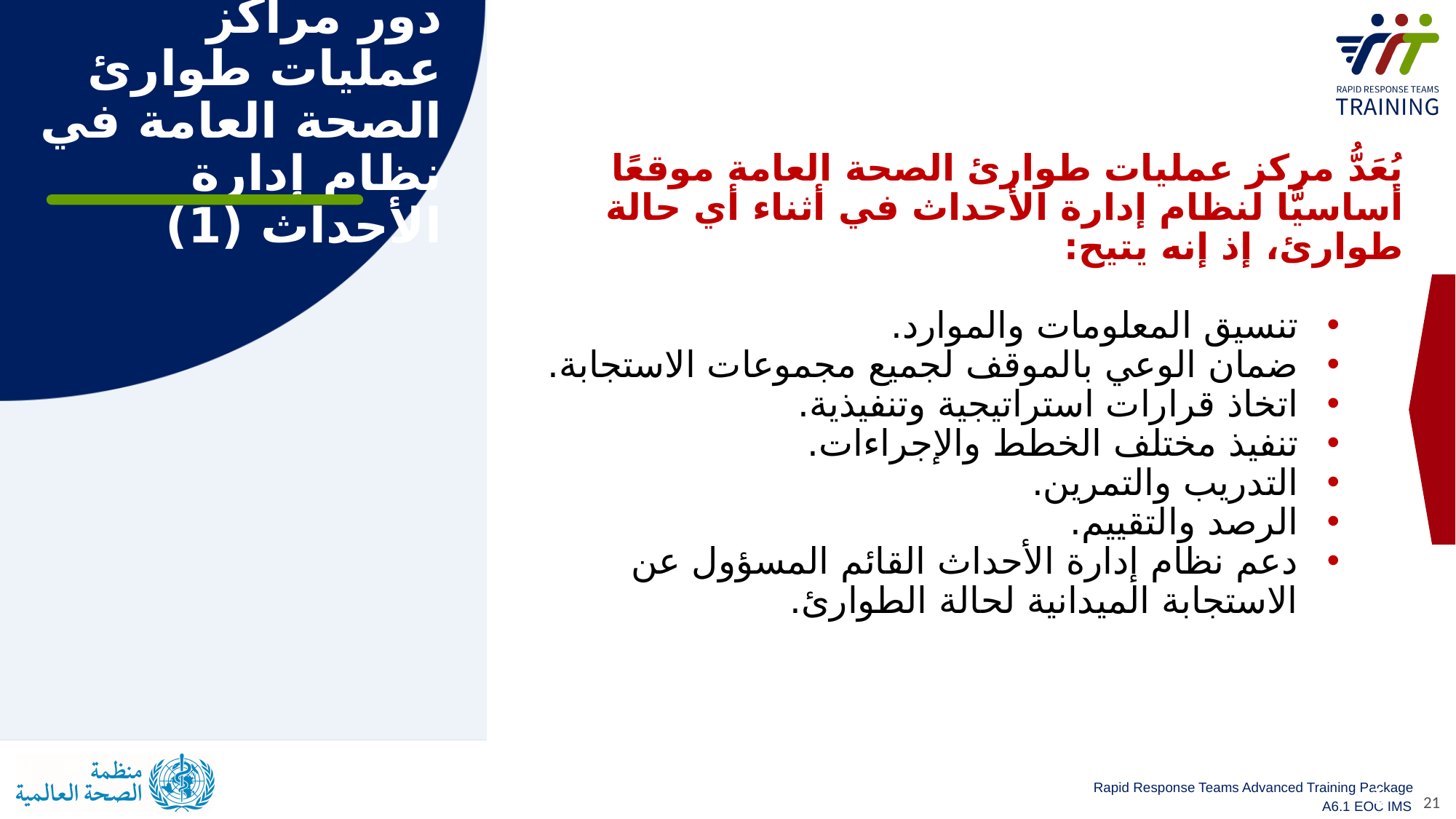

# دور مراكز عمليات طوارئ الصحة العامة في نظام إدارة الأحداث (1)
يُعَدُّ مركز عمليات طوارئ الصحة العامة موقعًا أساسيًّا لنظام إدارة الأحداث في أثناء أي حالة طوارئ، إذ إنه يتيح:

تنسيق المعلومات والموارد.
ضمان الوعي بالموقف لجميع مجموعات الاستجابة.
اتخاذ قرارات استراتيجية وتنفيذية.
تنفيذ مختلف الخطط والإجراءات.
التدريب والتمرين.
الرصد والتقييم.
دعم نظام إدارة الأحداث القائم المسؤول عن الاستجابة الميدانية لحالة الطوارئ.

21